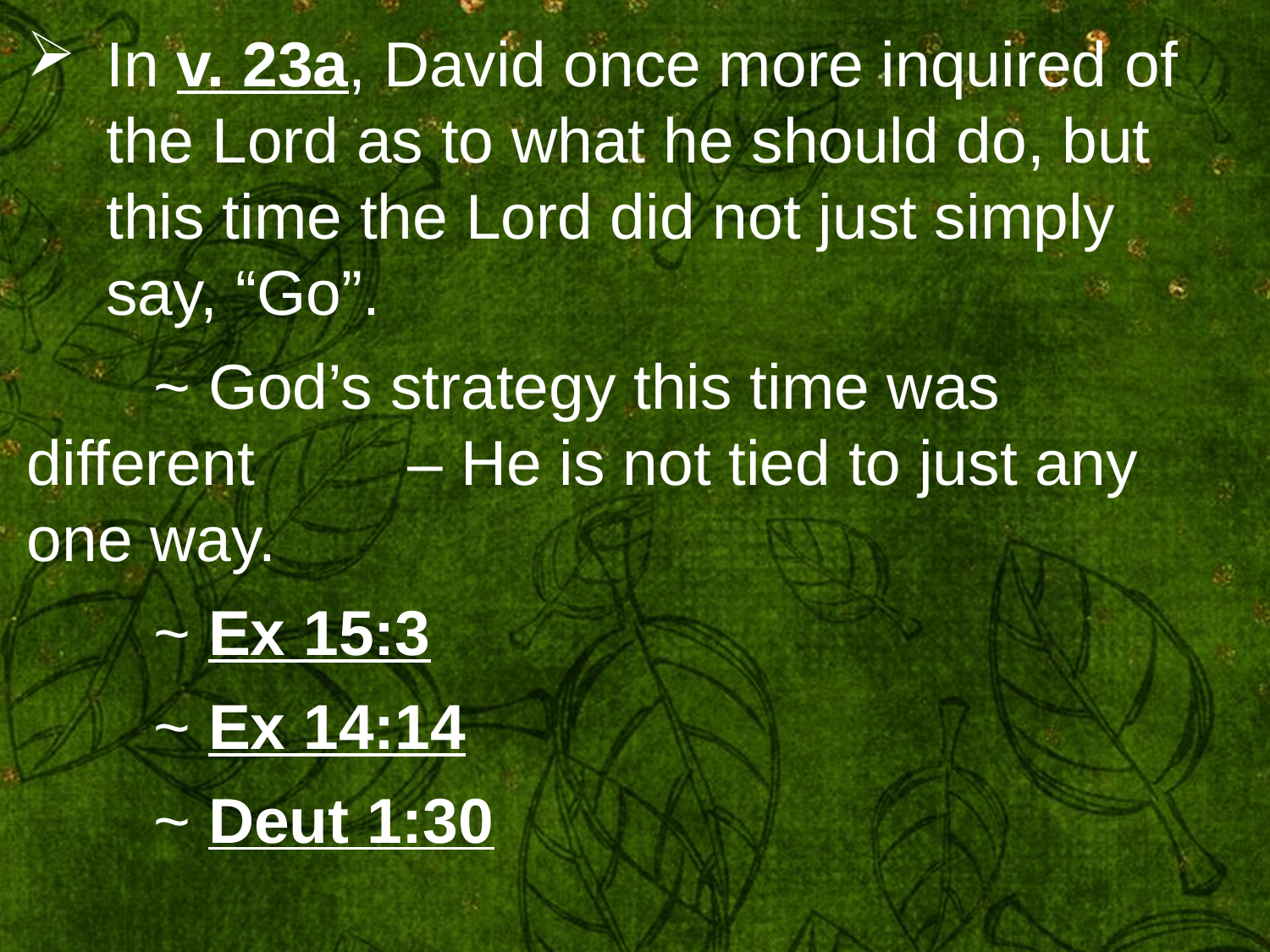

In v. 23a, David once more inquired of the Lord as to what he should do, but this time the Lord did not just simply say, “Go”.
	~ God’s strategy this time was different 		– He is not tied to just any one way.
	~ Ex 15:3
	~ Ex 14:14
	~ Deut 1:30